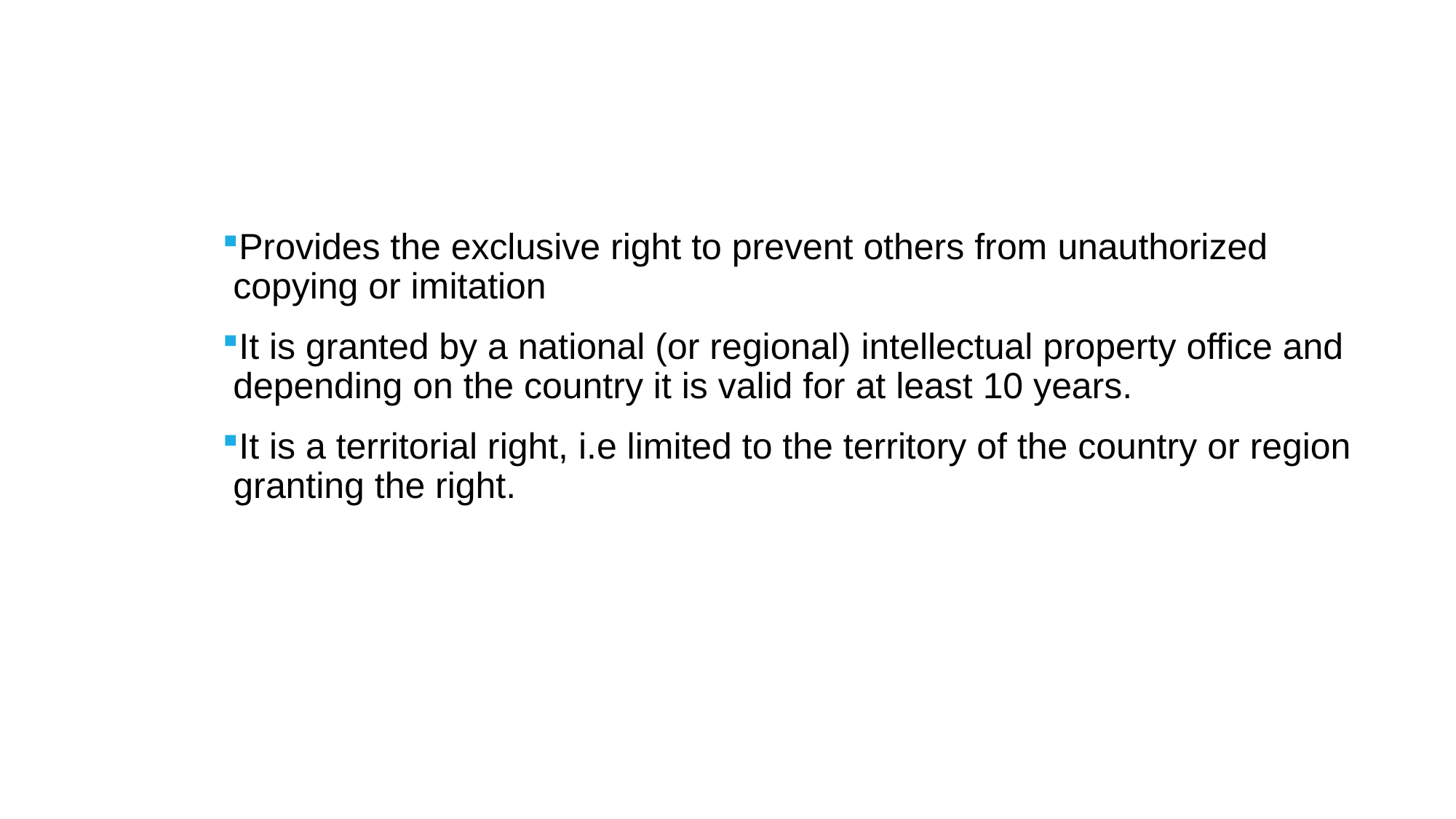

Provides the exclusive right to prevent others from unauthorized copying or imitation
It is granted by a national (or regional) intellectual property office and depending on the country it is valid for at least 10 years.
It is a territorial right, i.e limited to the territory of the country or region granting the right.